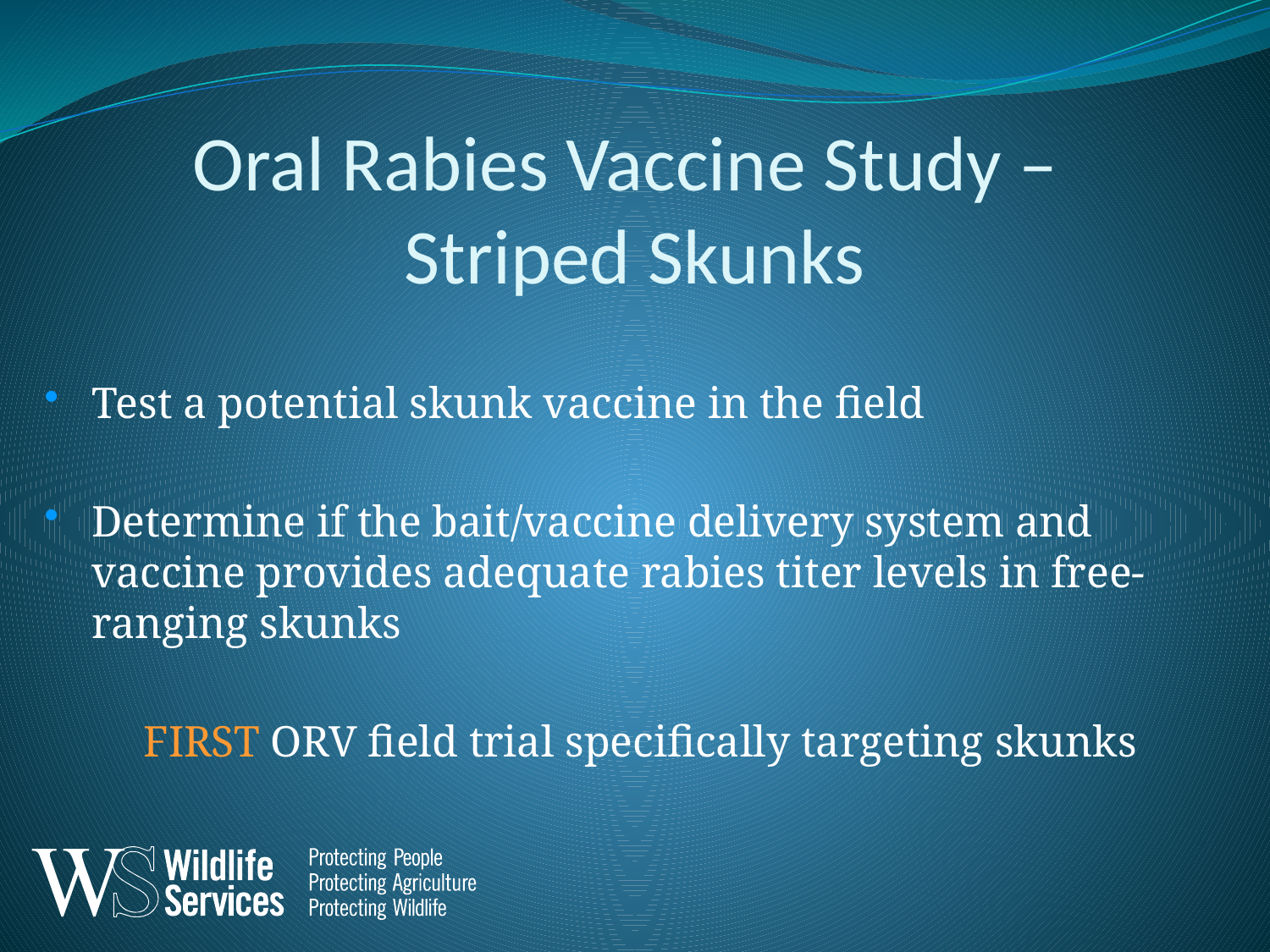

Oral Rabies Vaccine Study –
Striped Skunks
Test a potential skunk vaccine in the field

Determine if the bait/vaccine delivery system and vaccine provides adequate rabies titer levels in free-ranging skunks

FIRST ORV field trial specifically targeting skunks